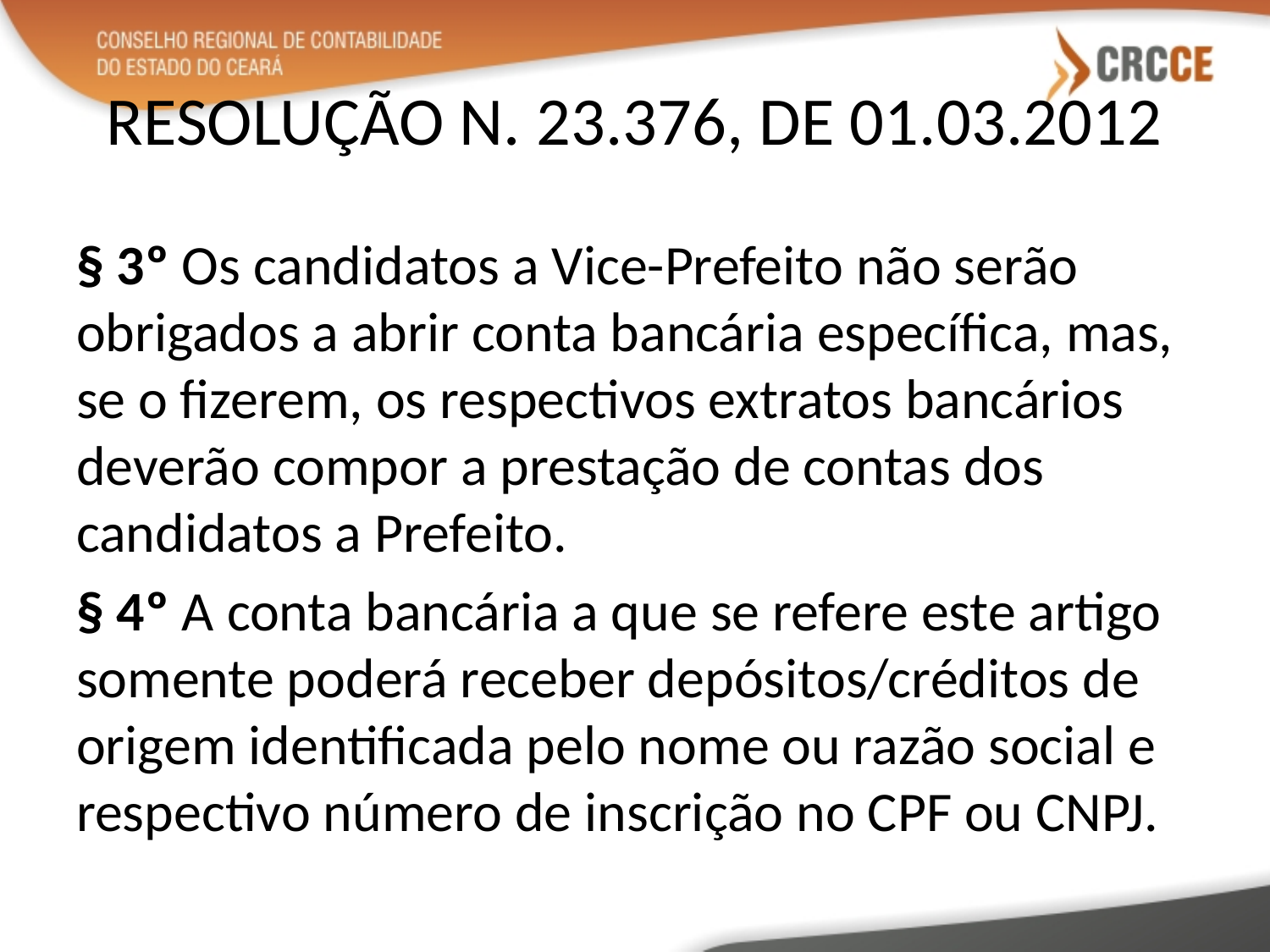

# RESOLUÇÃO N. 23.376, DE 01.03.2012
§ 3º Os candidatos a Vice-Prefeito não serão obrigados a abrir conta bancária específica, mas, se o fizerem, os respectivos extratos bancários deverão compor a prestação de contas dos candidatos a Prefeito.
§ 4º A conta bancária a que se refere este artigo somente poderá receber depósitos/créditos de origem identificada pelo nome ou razão social e respectivo número de inscrição no CPF ou CNPJ.